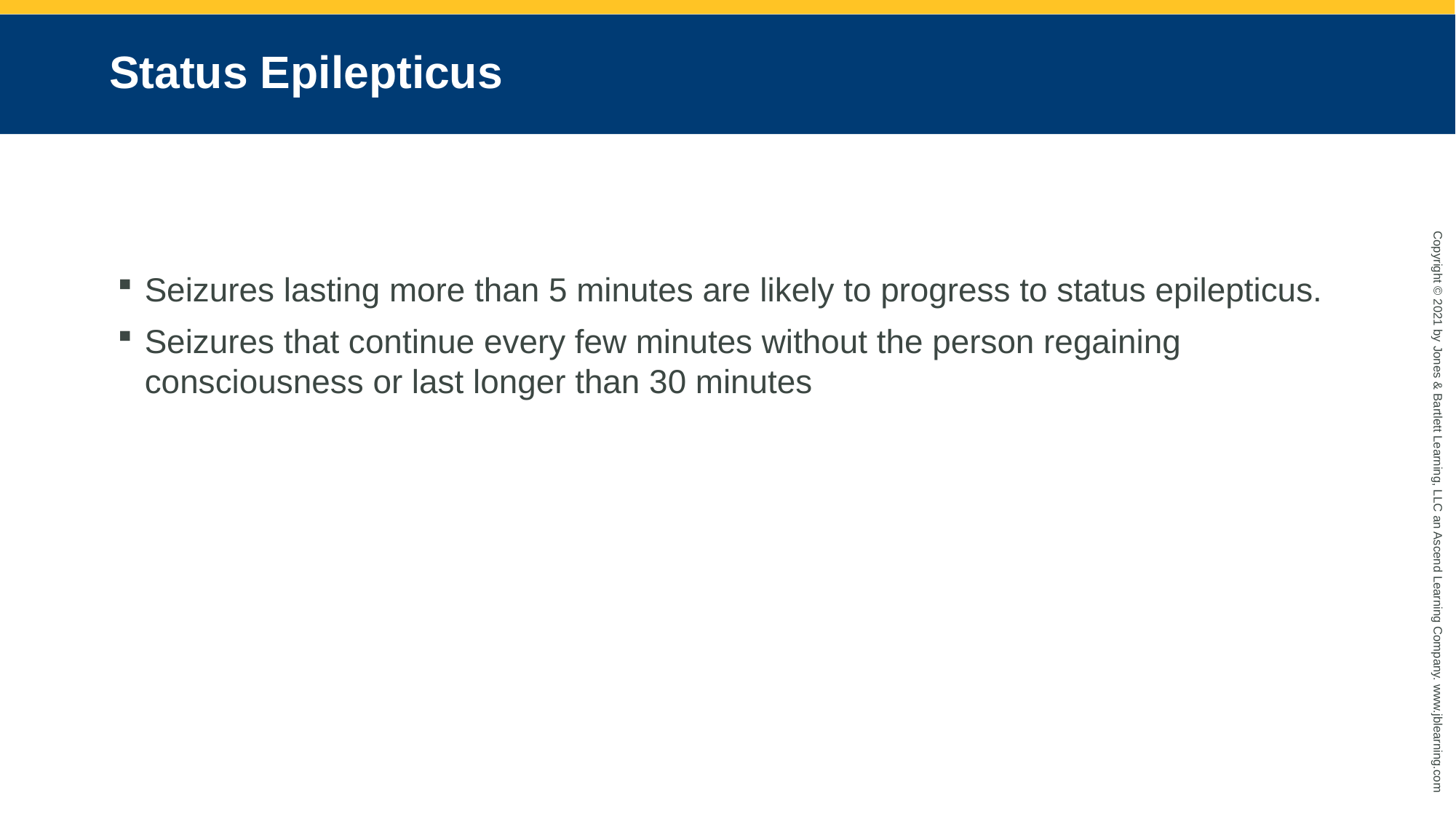

# Status Epilepticus
Seizures lasting more than 5 minutes are likely to progress to status epilepticus.
Seizures that continue every few minutes without the person regaining consciousness or last longer than 30 minutes